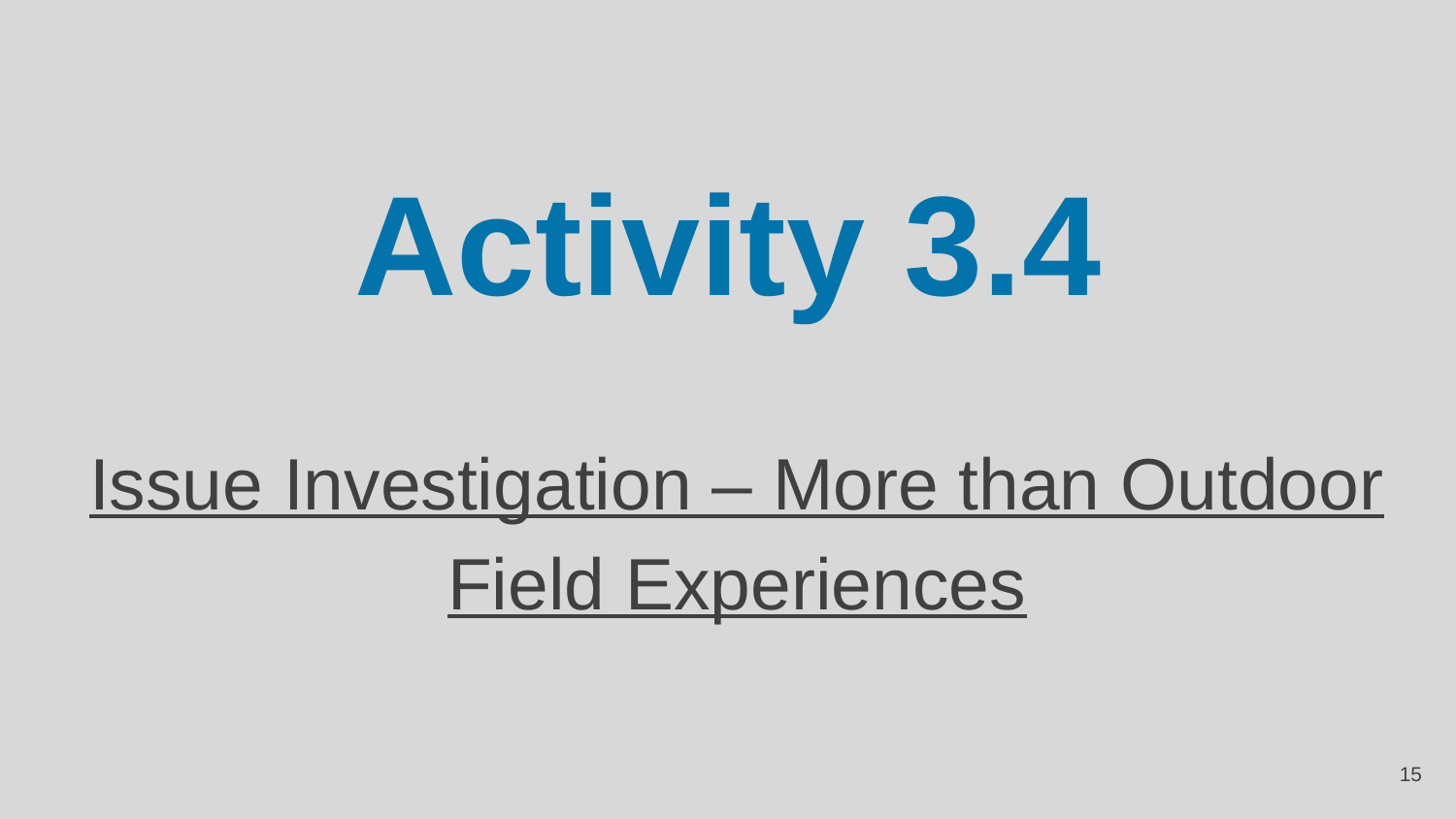

# Activity 3.4
Issue Investigation – More than Outdoor Field Experiences

15